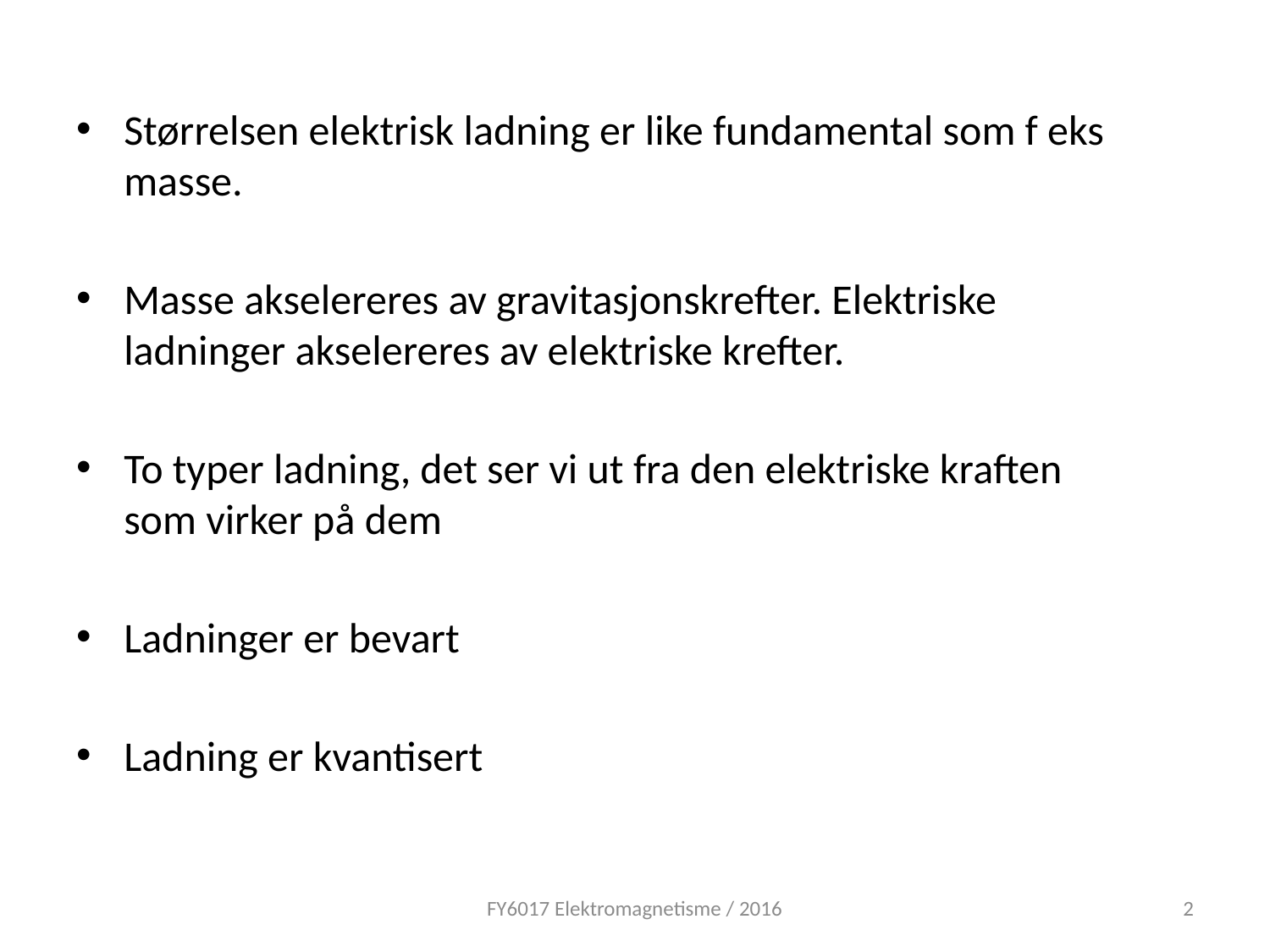

Størrelsen elektrisk ladning er like fundamental som f eks masse.

Masse akselereres av gravitasjonskrefter. Elektriske ladninger akselereres av elektriske krefter.

To typer ladning, det ser vi ut fra den elektriske kraften som virker på dem

Ladninger er bevart

Ladning er kvantisert

FY6017 Elektromagnetisme / 2016
2